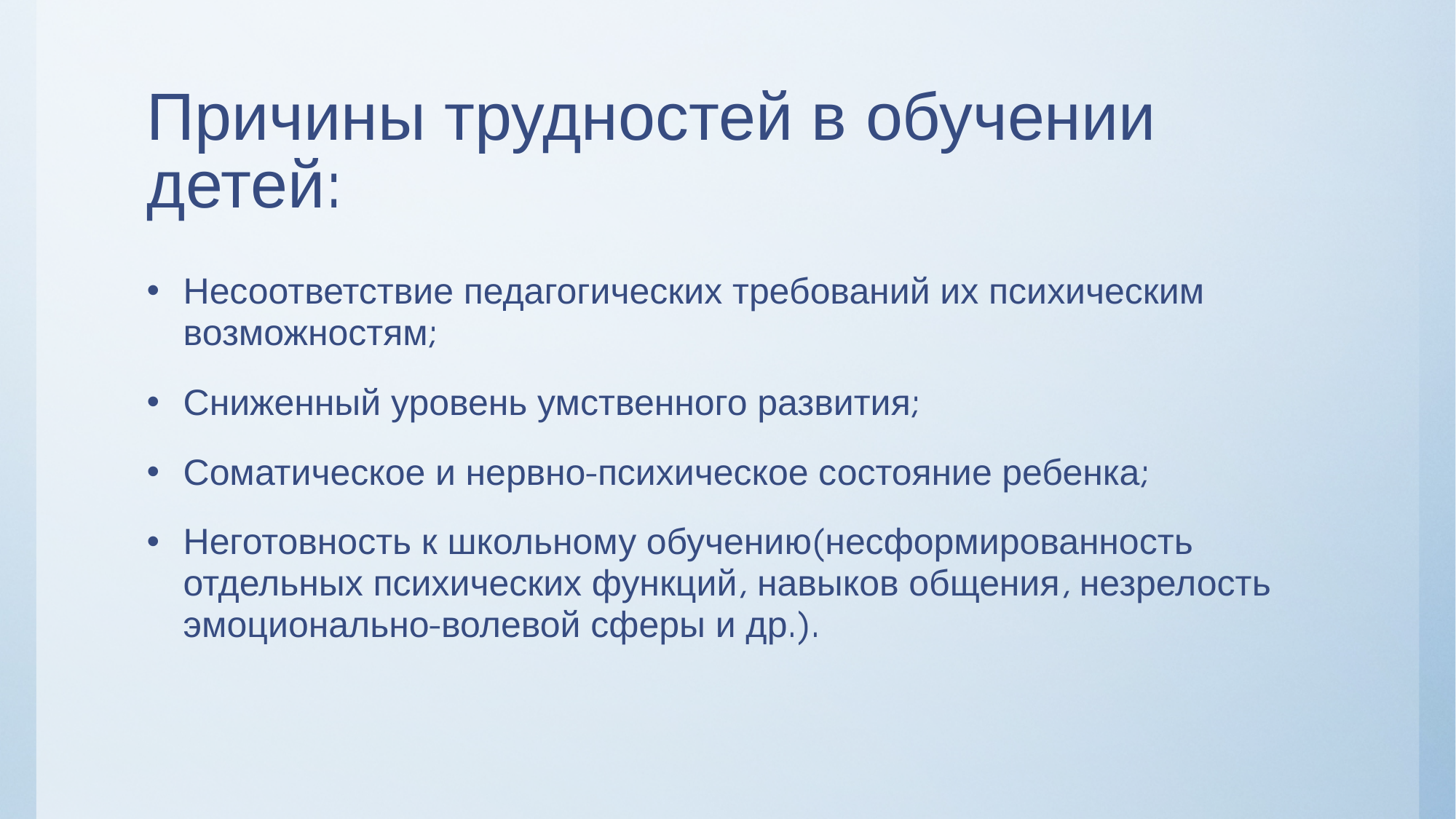

# Причины трудностей в обучении детей:
Несоответствие педагогических требований их психическим возможностям;
Сниженный уровень умственного развития;
Соматическое и нервно-психическое состояние ребенка;
Неготовность к школьному обучению(несформированность отдельных психических функций, навыков общения, незрелость эмоционально-волевой сферы и др.).